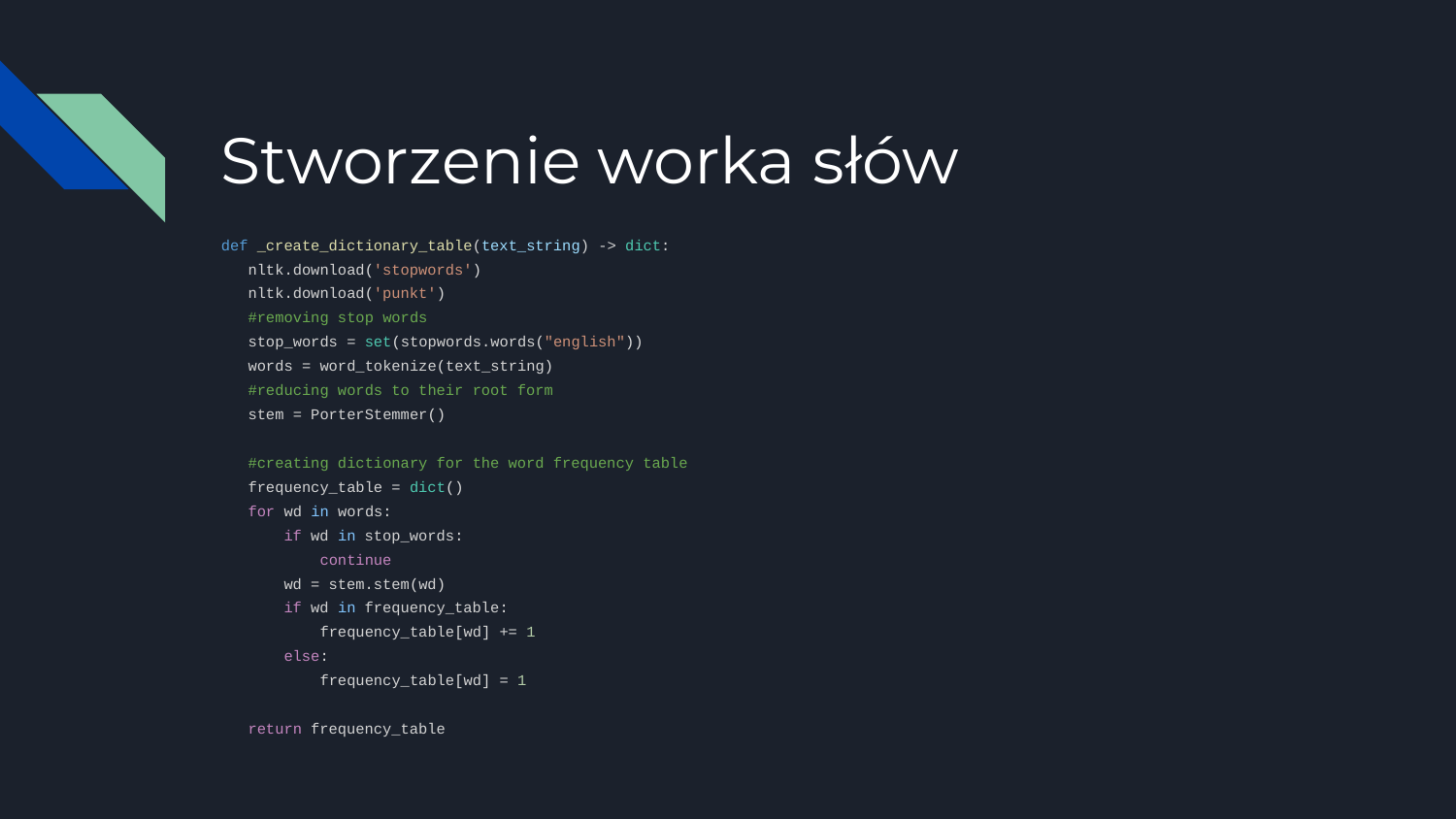

# Stworzenie worka słów
def _create_dictionary_table(text_string) -> dict:
   nltk.download('stopwords')
   nltk.download('punkt')
   #removing stop words
   stop_words = set(stopwords.words("english"))
   words = word_tokenize(text_string)
   #reducing words to their root form
   stem = PorterStemmer()

   #creating dictionary for the word frequency table
   frequency_table = dict()
   for wd in words:
       if wd in stop_words:
           continue
       wd = stem.stem(wd)
       if wd in frequency_table:
           frequency_table[wd] += 1
       else:
           frequency_table[wd] = 1

   return frequency_table